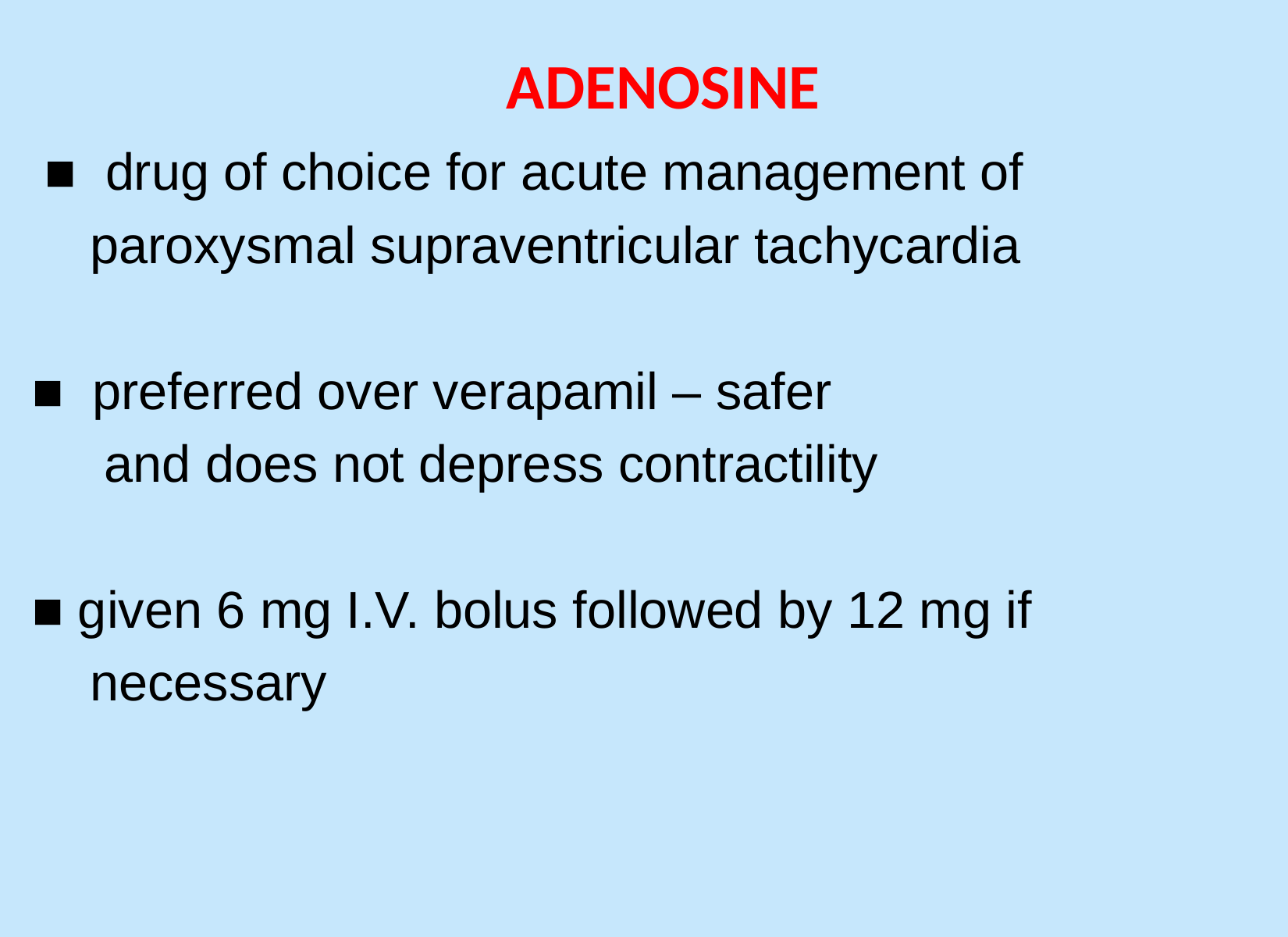

#
ADENOSINE
 ■  drug of choice for acute management of
    paroxysmal supraventricular tachycardia

■  preferred over verapamil – safer
     and does not depress contractility

■ given 6 mg I.V. bolus followed by 12 mg if
    necessary